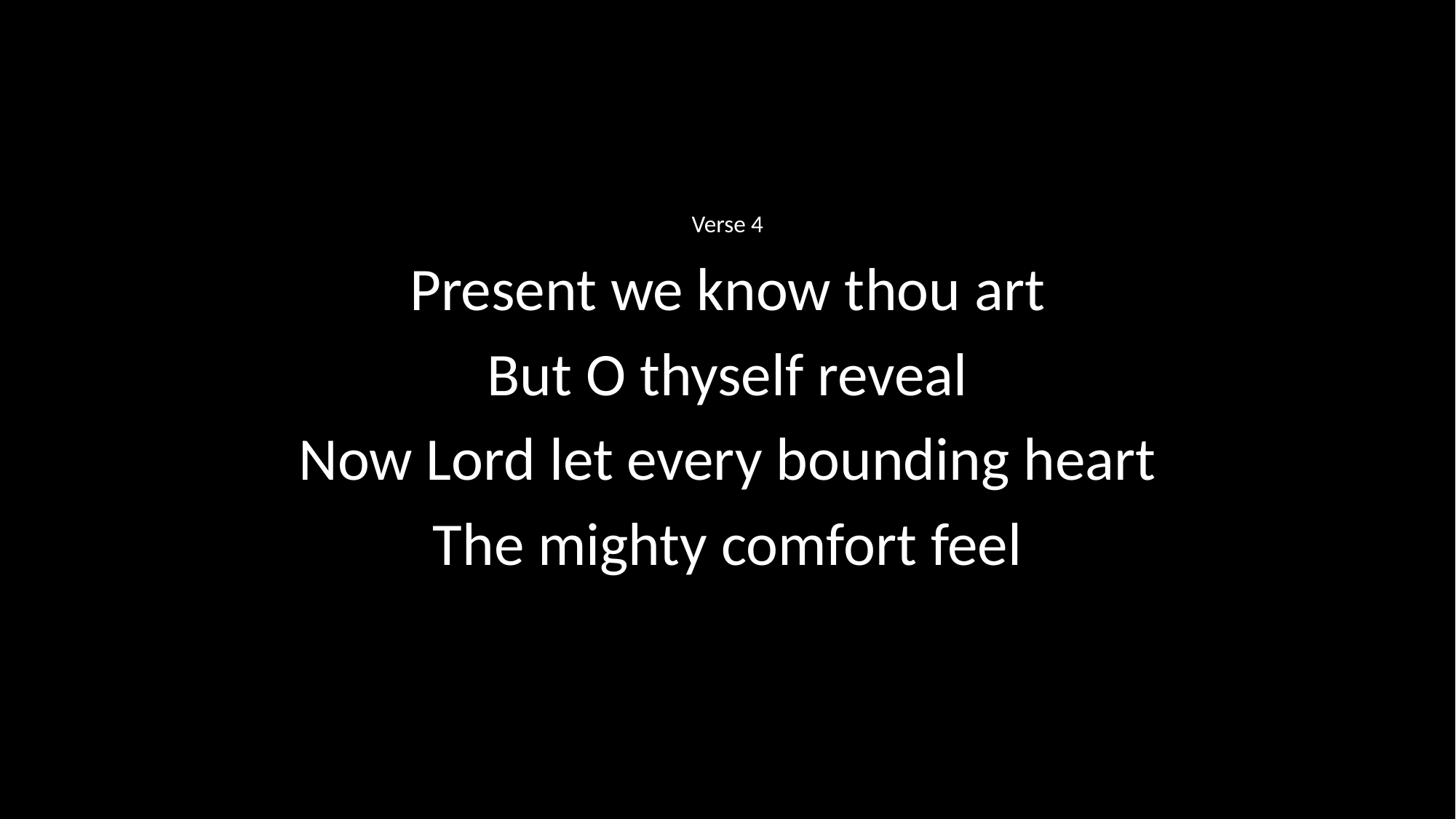

Verse 4
Present we know thou art
But O thyself reveal
Now Lord let every bounding heart
The mighty comfort feel